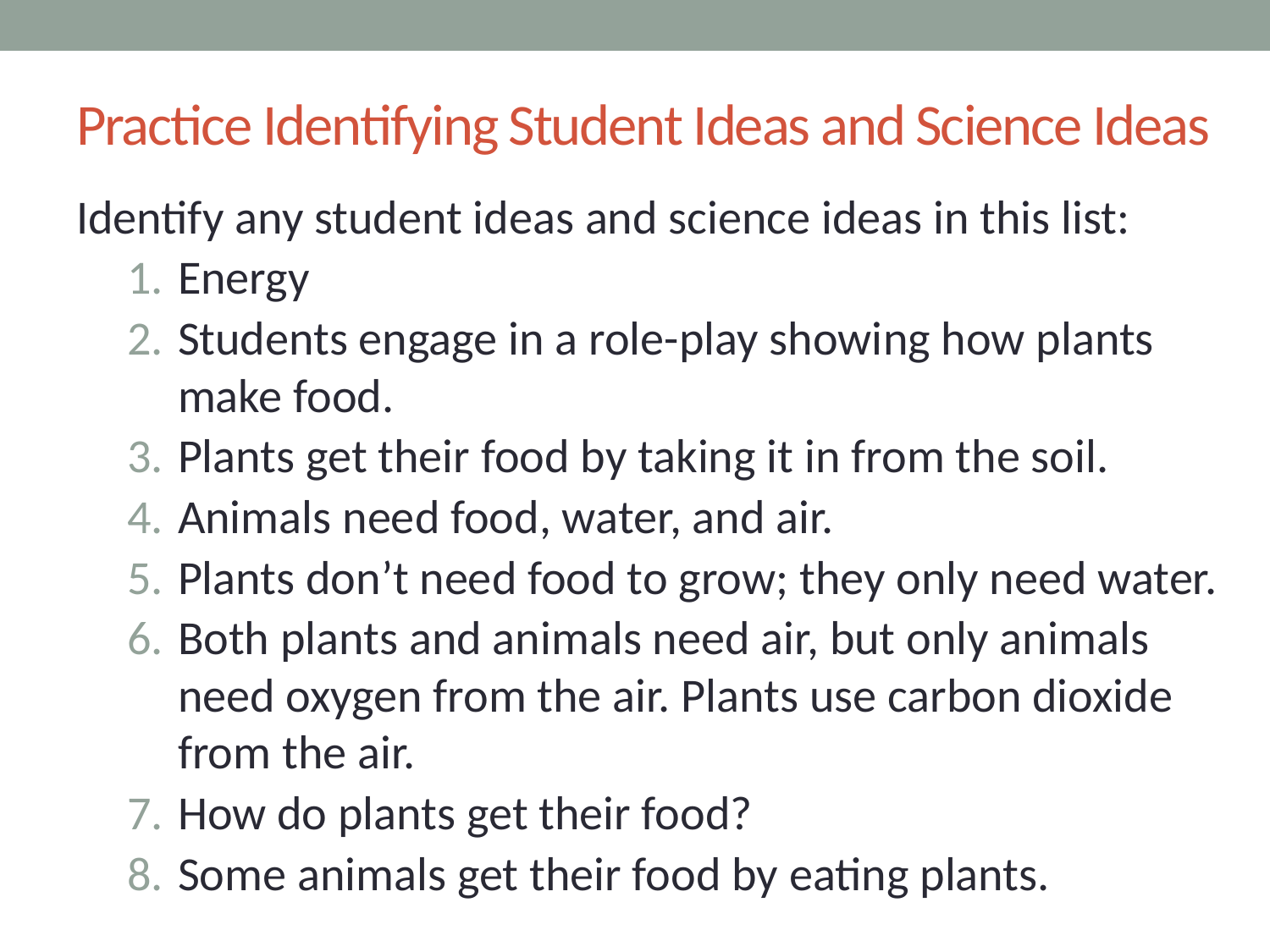

# Practice Identifying Student Ideas and Science Ideas
Identify any student ideas and science ideas in this list:
Energy
Students engage in a role-play showing how plants make food.
Plants get their food by taking it in from the soil.
Animals need food, water, and air.
Plants don’t need food to grow; they only need water.
Both plants and animals need air, but only animals need oxygen from the air. Plants use carbon dioxide from the air.
How do plants get their food?
Some animals get their food by eating plants.